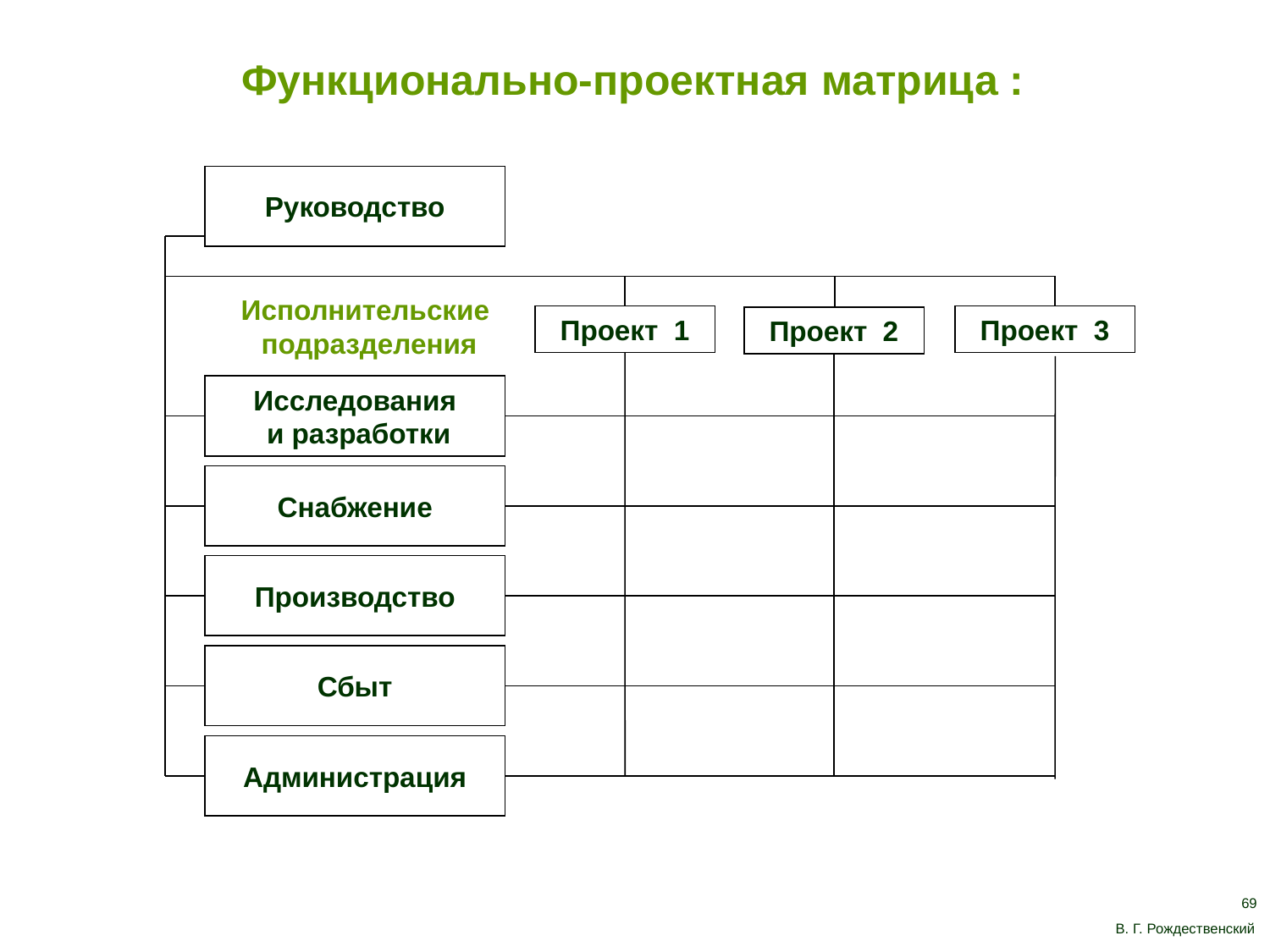

Функционально-проектная матрица :

Руководство

Исполнительские
подразделения
Проект  1
Проект  3
Проект  2
Исследования
 и разработки

Снабжение

Производство

Сбыт

Администрация

69
В. Г. Рождественский